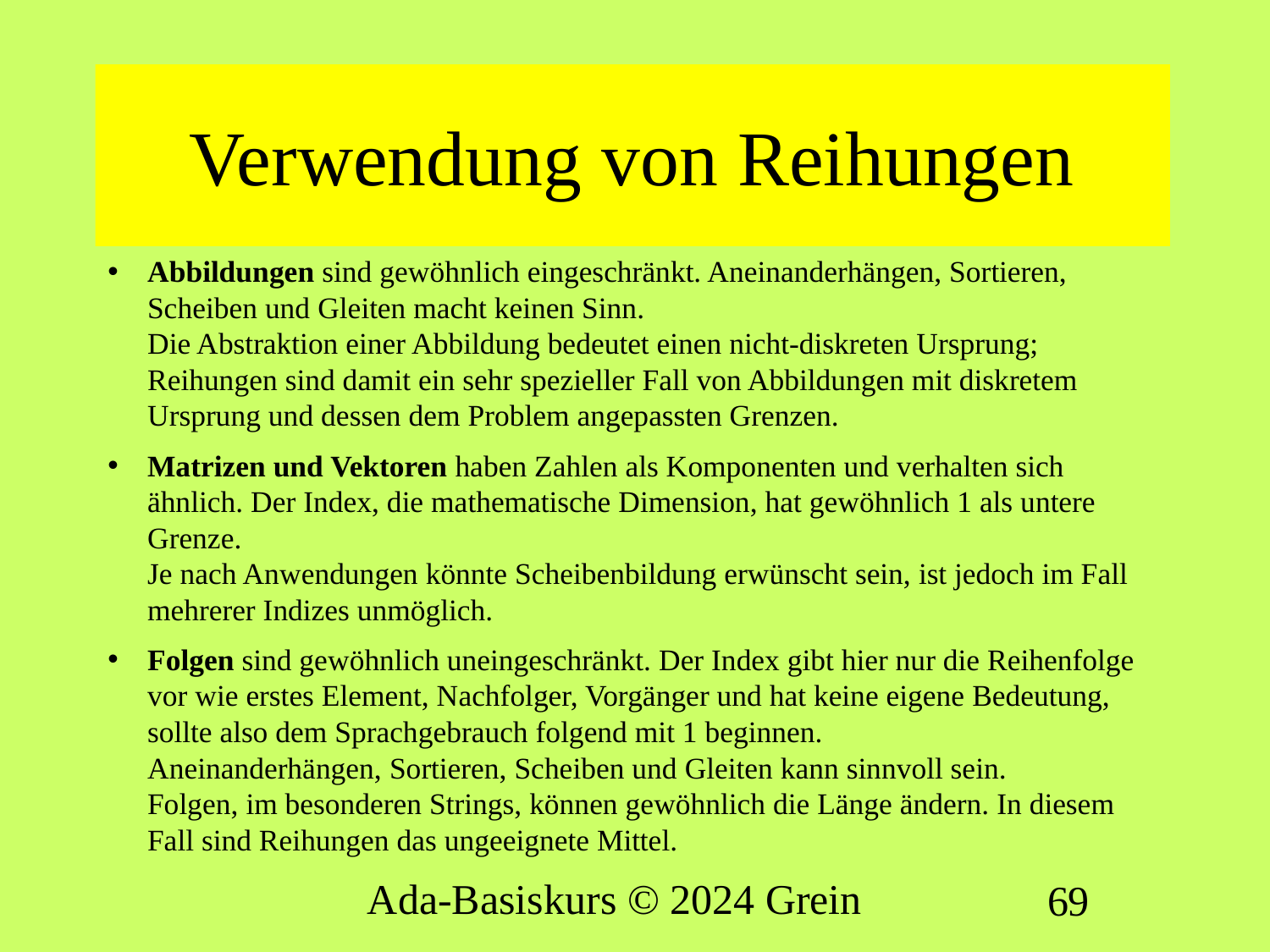

# Verwendung von Reihungen
Abbildungen sind gewöhnlich eingeschränkt. Aneinanderhängen, Sortieren, Scheiben und Gleiten macht keinen Sinn.
Die Abstraktion einer Abbildung bedeutet einen nicht-diskreten Ursprung; Reihungen sind damit ein sehr spezieller Fall von Abbildungen mit diskretem Ursprung und dessen dem Problem angepassten Grenzen.
Matrizen und Vektoren haben Zahlen als Komponenten und verhalten sich ähnlich. Der Index, die mathematische Dimension, hat gewöhnlich 1 als untere Grenze.
Je nach Anwendungen könnte Scheibenbildung erwünscht sein, ist jedoch im Fall mehrerer Indizes unmöglich.
Folgen sind gewöhnlich uneingeschränkt. Der Index gibt hier nur die Reihenfolge vor wie erstes Element, Nachfolger, Vorgänger und hat keine eigene Bedeutung, sollte also dem Sprachgebrauch folgend mit 1 beginnen.
Aneinanderhängen, Sortieren, Scheiben und Gleiten kann sinnvoll sein.
Folgen, im besonderen Strings, können gewöhnlich die Länge ändern. In diesem Fall sind Reihungen das ungeeignete Mittel.
Ada-Basiskurs © 2024 Grein
69